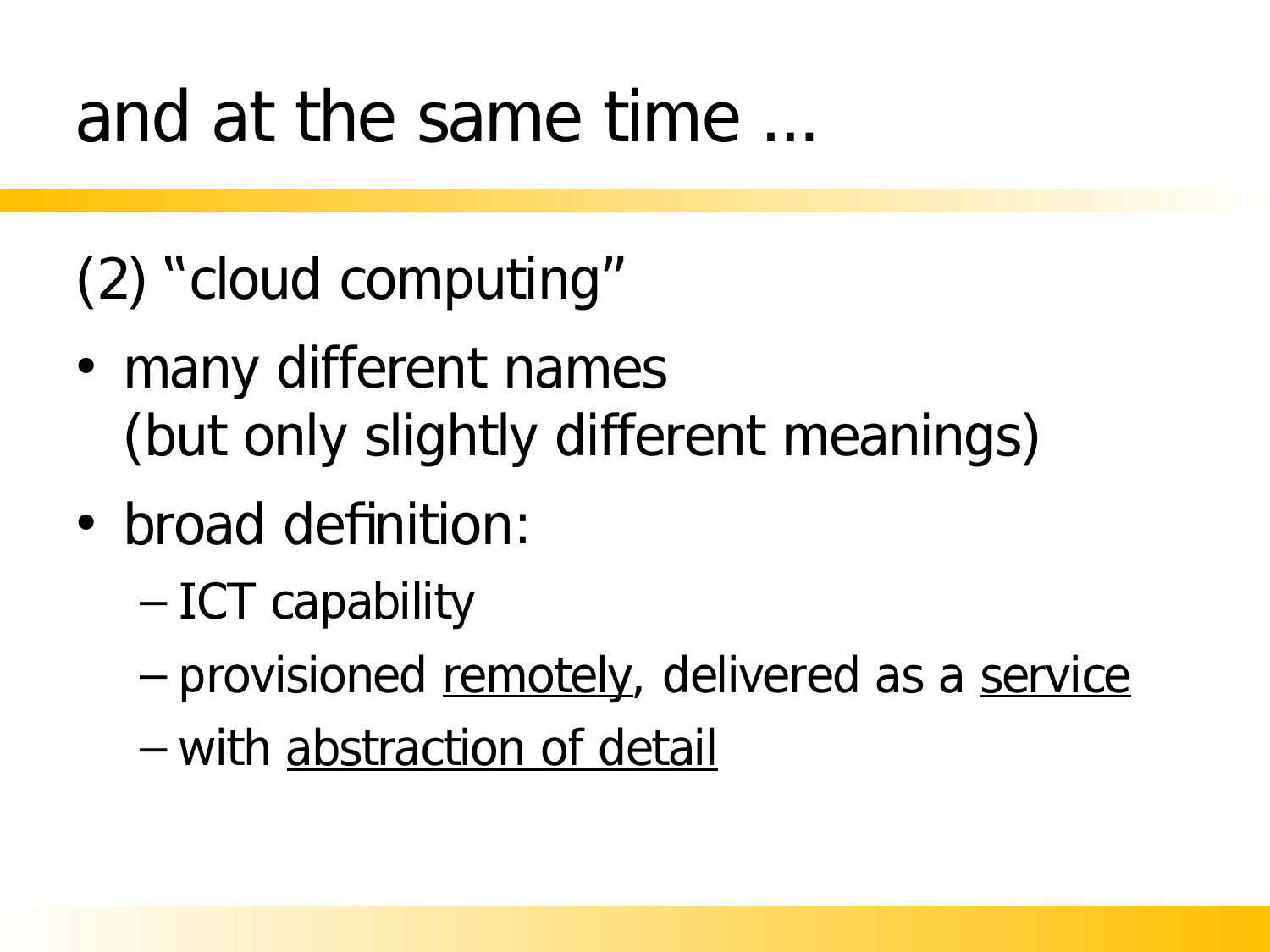

# and at the same time …
(2) “cloud computing”
many different names
(but only slightly different meanings)
broad definition:
ICT capability
provisioned remotely, delivered as a service
with abstraction of detail